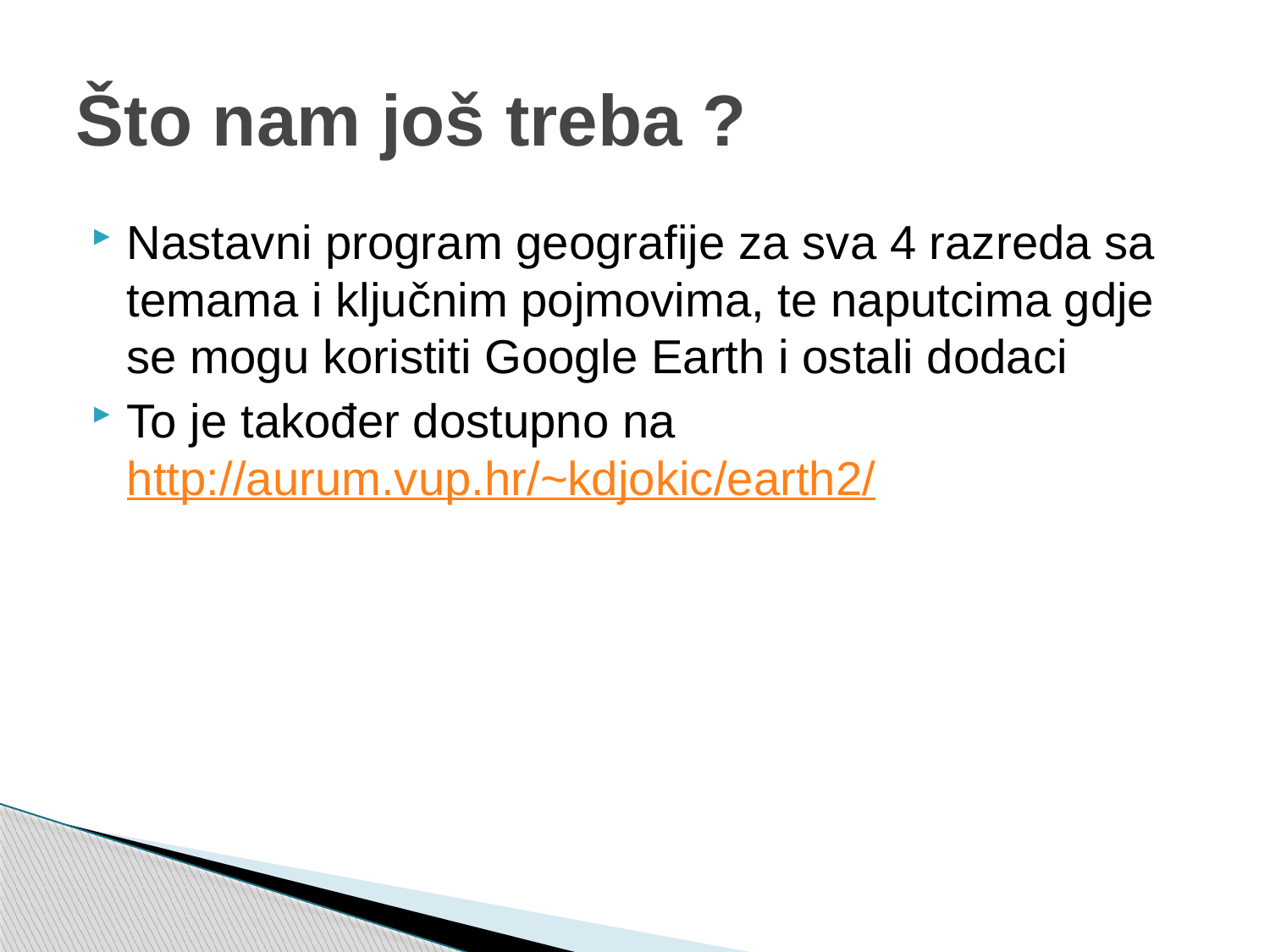

# Što nam još treba ?
Nastavni program geografije za sva 4 razreda sa temama i ključnim pojmovima, te naputcima gdje se mogu koristiti Google Earth i ostali dodaci
To je također dostupno na http://aurum.vup.hr/~kdjokic/earth2/